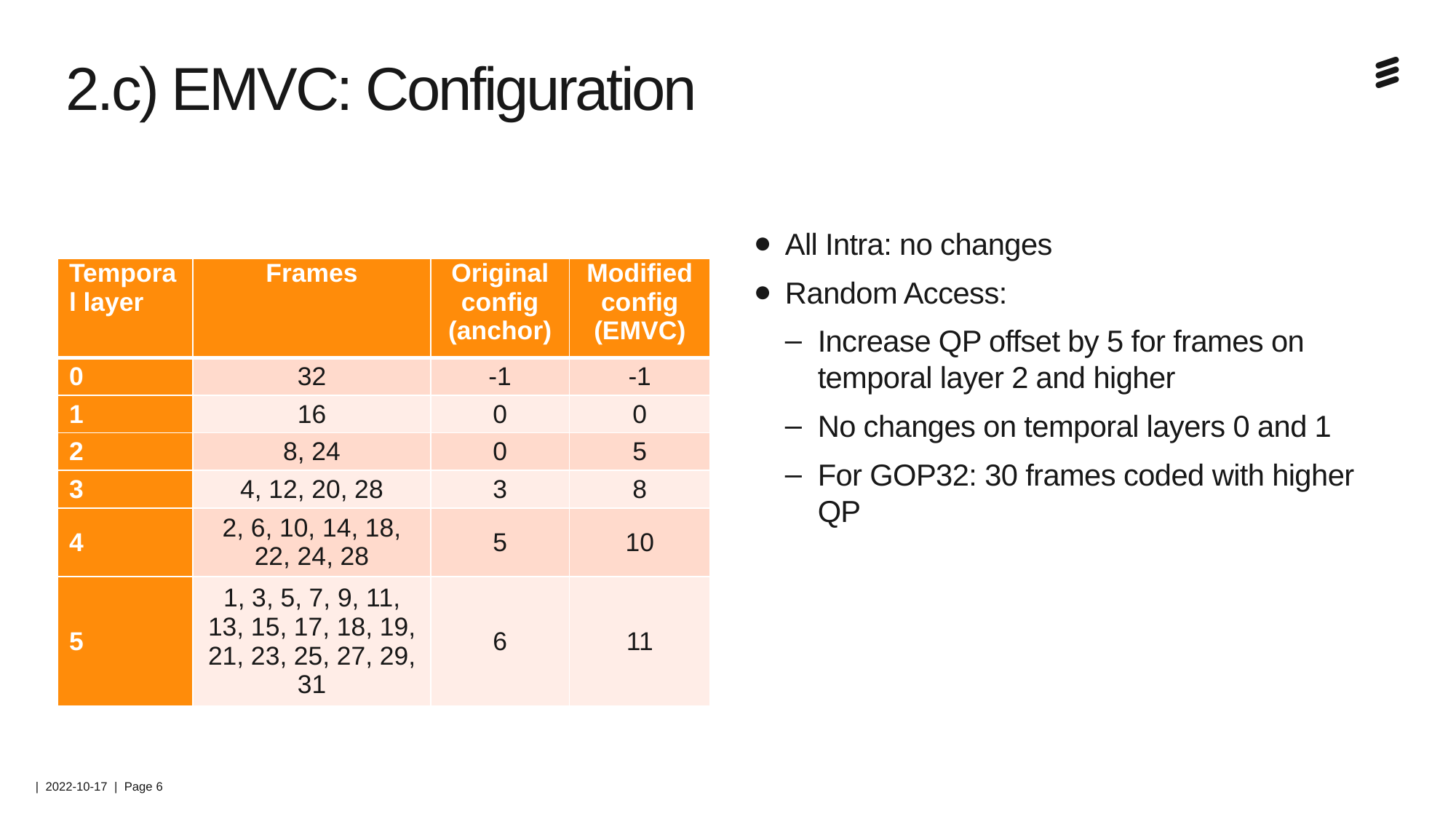

# 2.c) EMVC: Configuration
All Intra: no changes
Random Access:
Increase QP offset by 5 for frames on temporal layer 2 and higher
No changes on temporal layers 0 and 1
For GOP32: 30 frames coded with higher QP
| Temporal layer | Frames | Original config (anchor) | Modified config (EMVC) |
| --- | --- | --- | --- |
| 0 | 32 | -1 | -1 |
| 1 | 16 | 0 | 0 |
| 2 | 8, 24 | 0 | 5 |
| 3 | 4, 12, 20, 28 | 3 | 8 |
| 4 | 2, 6, 10, 14, 18, 22, 24, 28 | 5 | 10 |
| 5 | 1, 3, 5, 7, 9, 11, 13, 15, 17, 18, 19, 21, 23, 25, 27, 29, 31 | 6 | 11 |